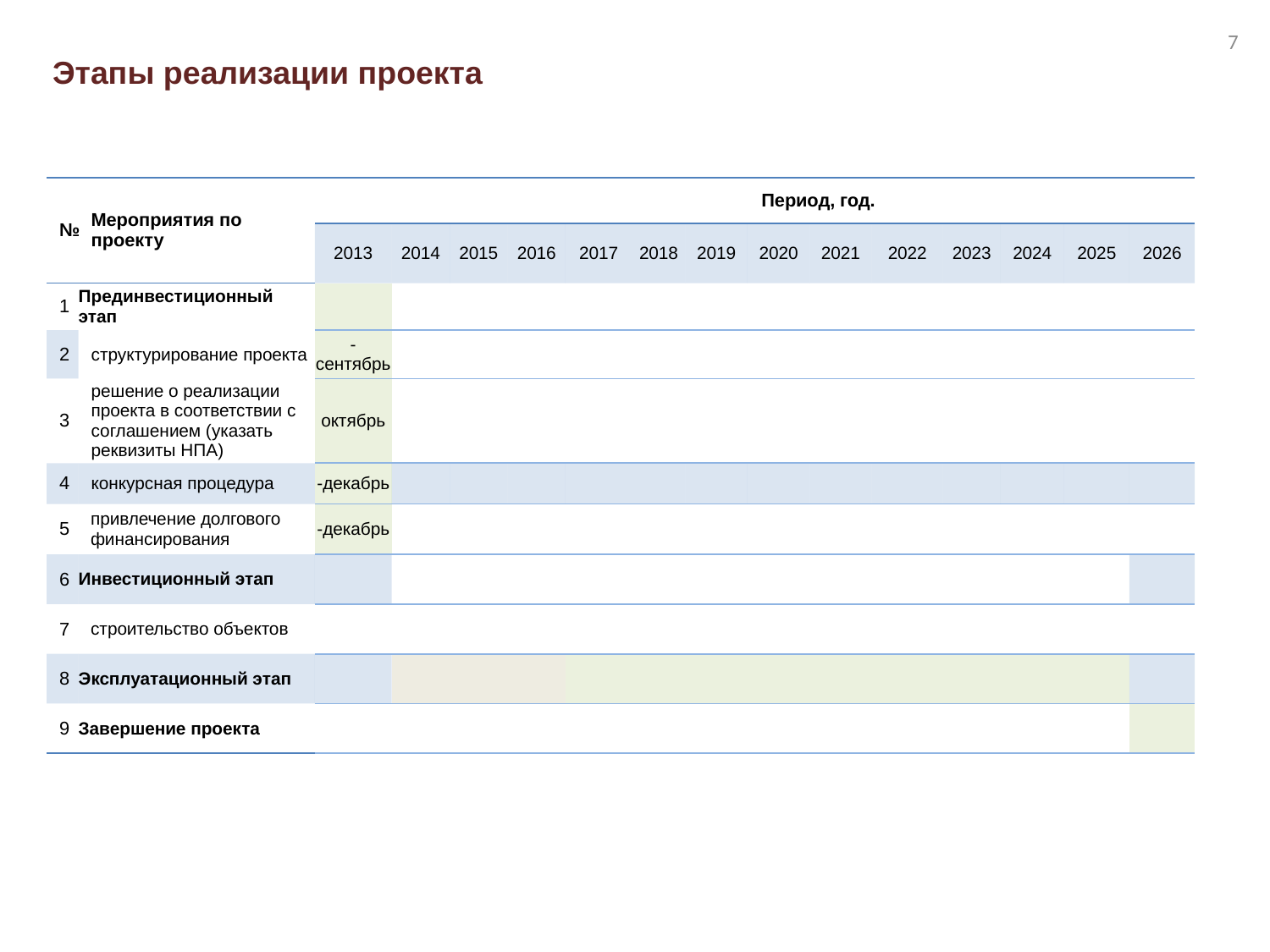

7
Этапы реализации проекта
| № | Мероприятия по проекту |  |  |  | Период, год. |  |  |  |  |  |  |  |  |  |  |
| --- | --- | --- | --- | --- | --- | --- | --- | --- | --- | --- | --- | --- | --- | --- | --- |
|  |  | 2013 | 2014 | 2015 | 2016 | 2017 | 2018 | 2019 | 2020 | 2021 | 2022 | 2023 | 2024 | 2025 | 2026 |
| 1 | Прединвестиционный этап |  |  |  |  |  |  |  |  |  |  |  |  |  |  |
| 2 | структурирование проекта | -сентябрь |  |  |  |  |  |  |  |  |  |  |  |  |  |
| 3 | решение о реализации проекта в соответствии с соглашением (указать реквизиты НПА) | октябрь |  |  |  |  |  |  |  |  |  |  |  |  |  |
| 4 | конкурсная процедура | -декабрь |  |  |  |  |  |  |  |  |  |  |  |  |  |
| 5 | привлечение долгового финансирования | -декабрь |  |  |  |  |  |  |  |  |  |  |  |  |  |
| 6 | Инвестиционный этап |  |  |  |  |  |  |  |  |  |  |  |  |  |  |
| 7 | строительство объектов |  |  |  |  |  |  |  |  |  |  |  |  |  |  |
| 8 | Эксплуатационный этап |  |  |  |  |  |  |  |  |  |  |  |  |  |  |
| 9 | Завершение проекта |  |  |  |  |  |  |  |  |  |  |  |  |  |  |